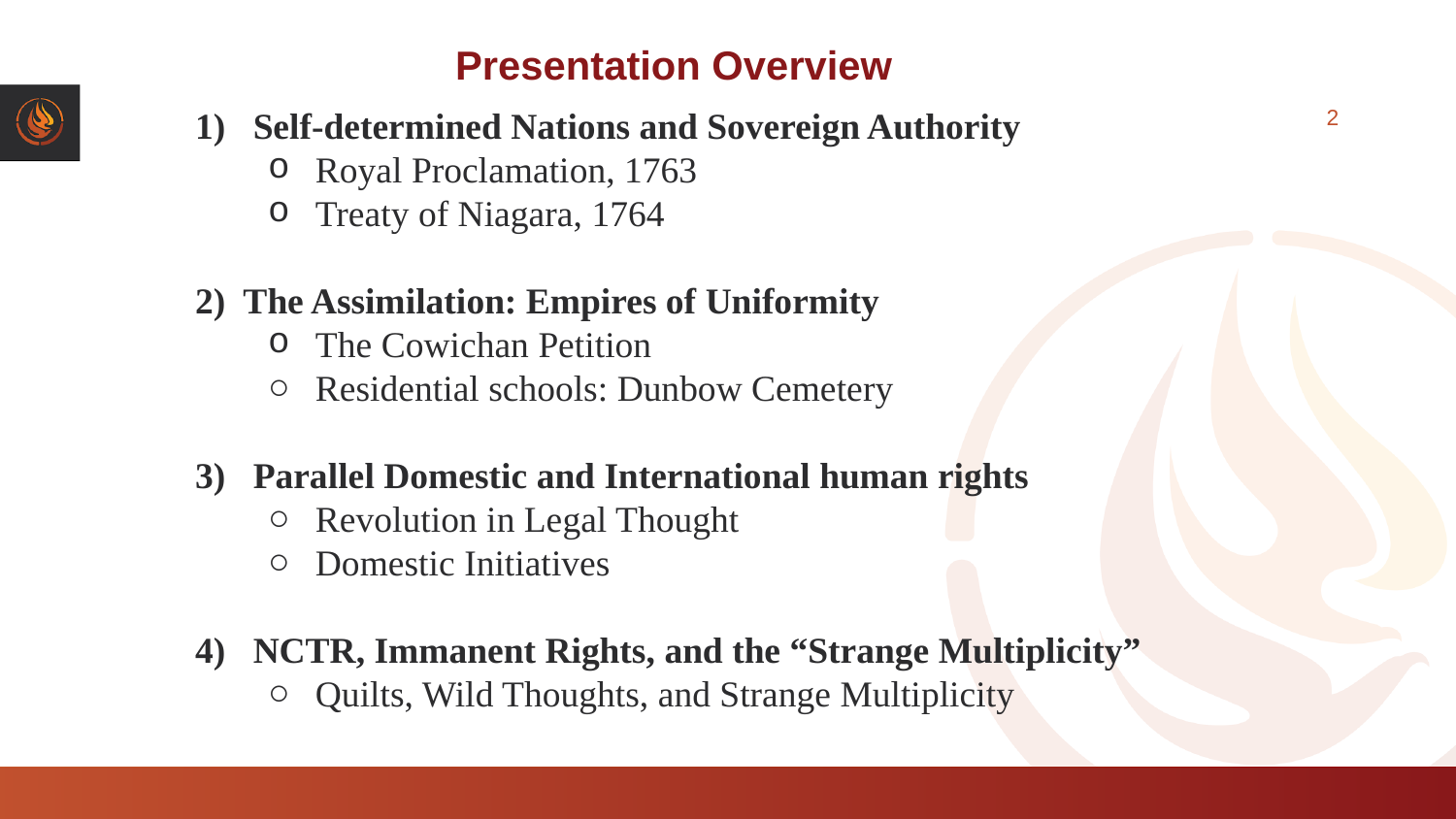

# Presentation Overview
2
1)   Self-determined Nations and Sovereign Authority
Royal Proclamation, 1763
Treaty of Niagara, 1764

2)  The Assimilation: Empires of Uniformity
The Cowichan Petition
Residential schools: Dunbow Cemetery

3)   Parallel Domestic and International human rights
Revolution in Legal Thought
Domestic Initiatives

4)   NCTR, Immanent Rights, and the “Strange Multiplicity”
Quilts, Wild Thoughts, and Strange Multiplicity